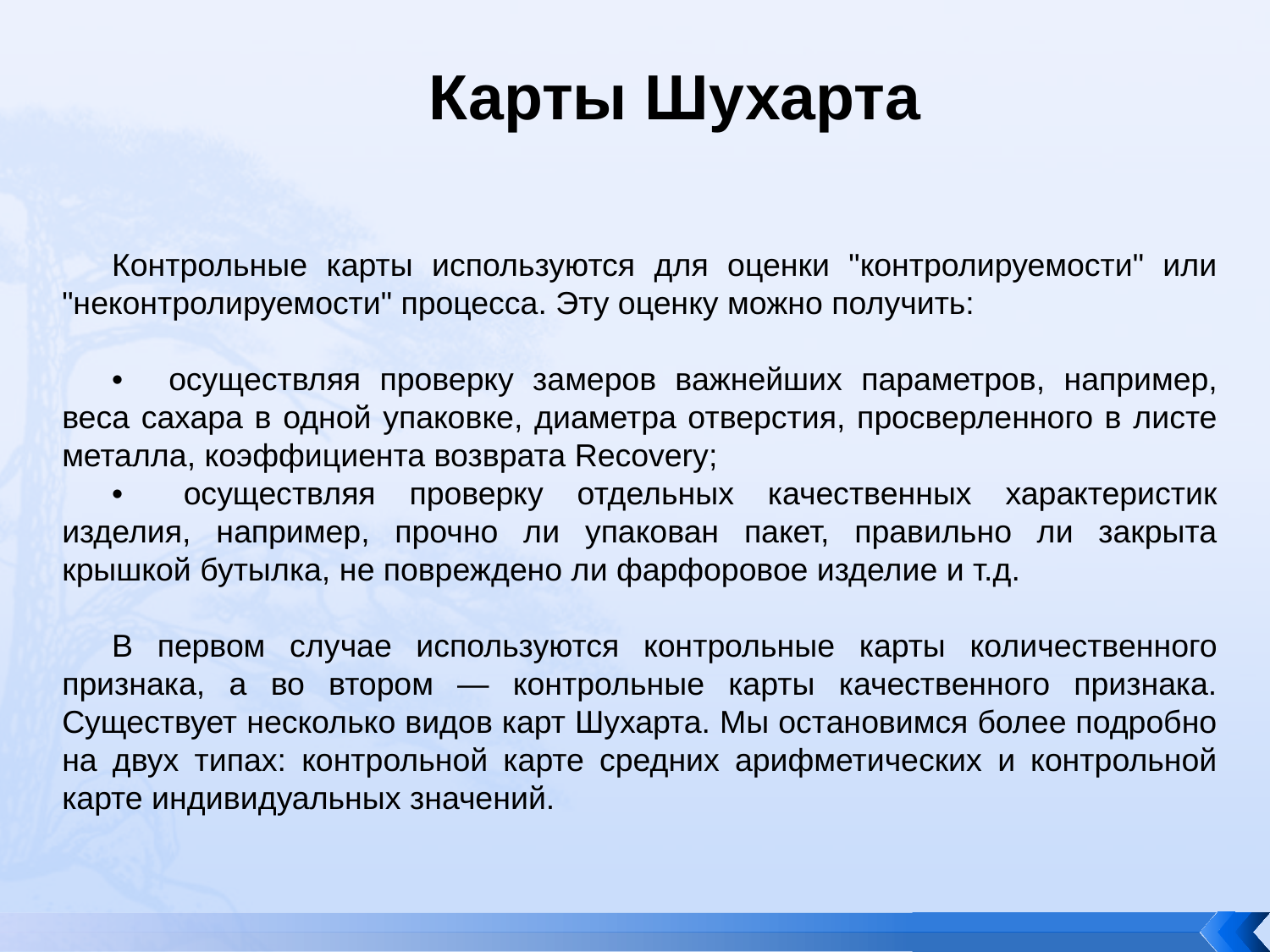

# Карты Шухарта
Контрольные карты используются для оценки "контролируемости" или "неконтролируемости" процесса. Эту оценку можно получить:

•    осуществляя проверку замеров важнейших параметров, например, веса сахара в одной упаковке, диаметра отверстия, просверленного в листе металла, коэффициента возврата Recovery;
•    осуществляя проверку отдельных качественных характеристик изделия, например, прочно ли упакован пакет, правильно ли закрыта крышкой бутылка, не повреждено ли фарфоровое изделие и т.д.

В первом случае используются контрольные карты количественного признака, а во втором — контрольные карты качественного признака. Существует несколько видов карт Шухарта. Мы остановимся более подробно на двух типах: контрольной карте средних арифметических и контрольной карте индивидуальных значений.